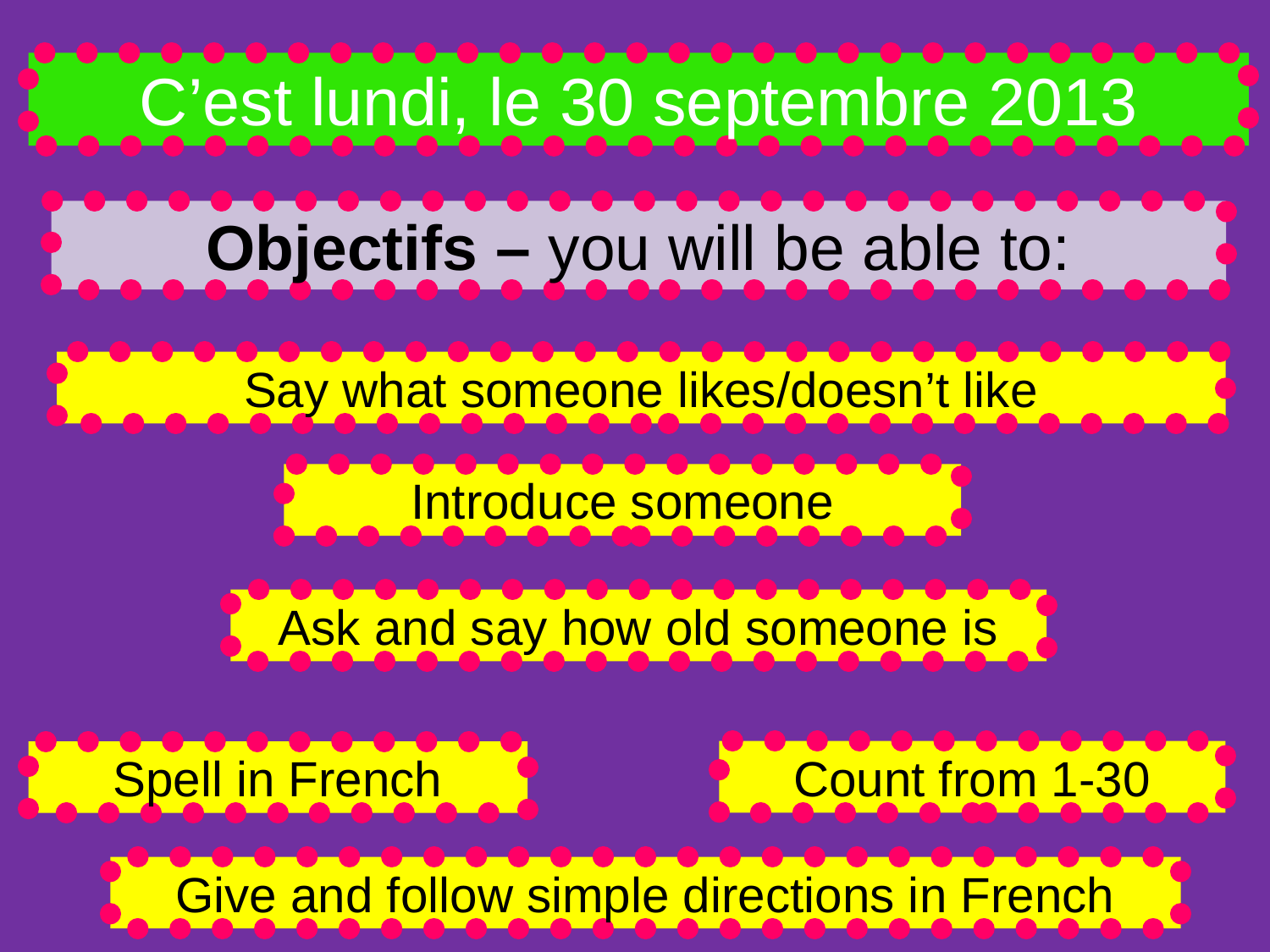

C’est lundi, le 30 septembre 2013
Objectifs – you will be able to:
Say what someone likes/doesn’t like
Introduce someone
Ask and say how old someone is
Count from 1-30
Spell in French
Give and follow simple directions in French